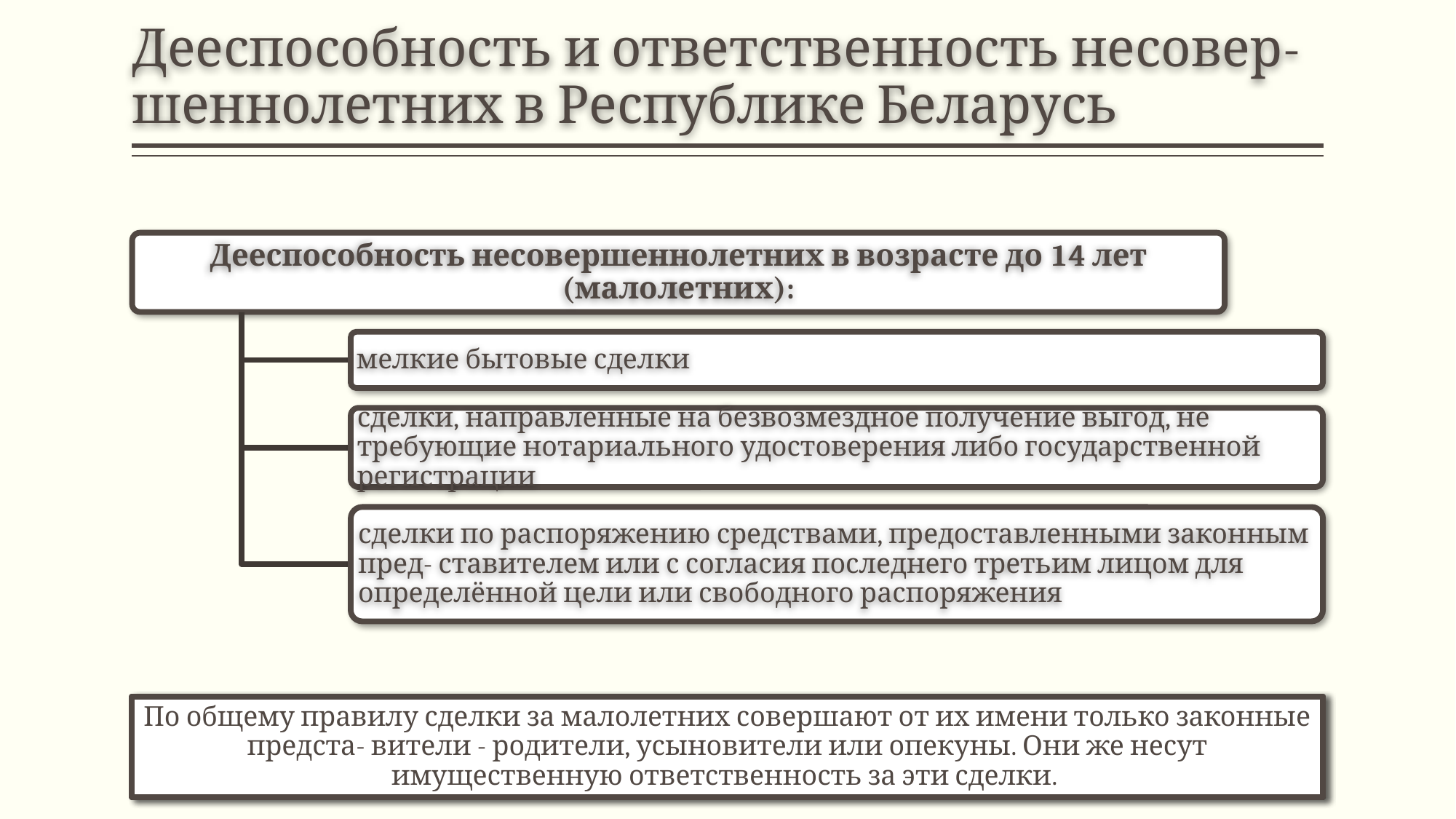

# Дееспособность и ответственность несовер- шеннолетних в Республике Беларусь

Дееспособность несовершеннолетних в возрасте до 14 лет (малолетних):

мелкие бытовые сделки

сделки, направленные на безвозмездное получение выгод, не требующие нотариального удостоверения либо государственной регистрации

сделки по распоряжению средствами, предоставленными законным пред- ставителем или с согласия последнего третьим лицом для определённой цели или свободного распоряжения

По общему правилу сделки за малолетних совершают от их имени только законные предста- вители - родители, усыновители или опекуны. Они же несут имущественную ответственность за эти сделки.